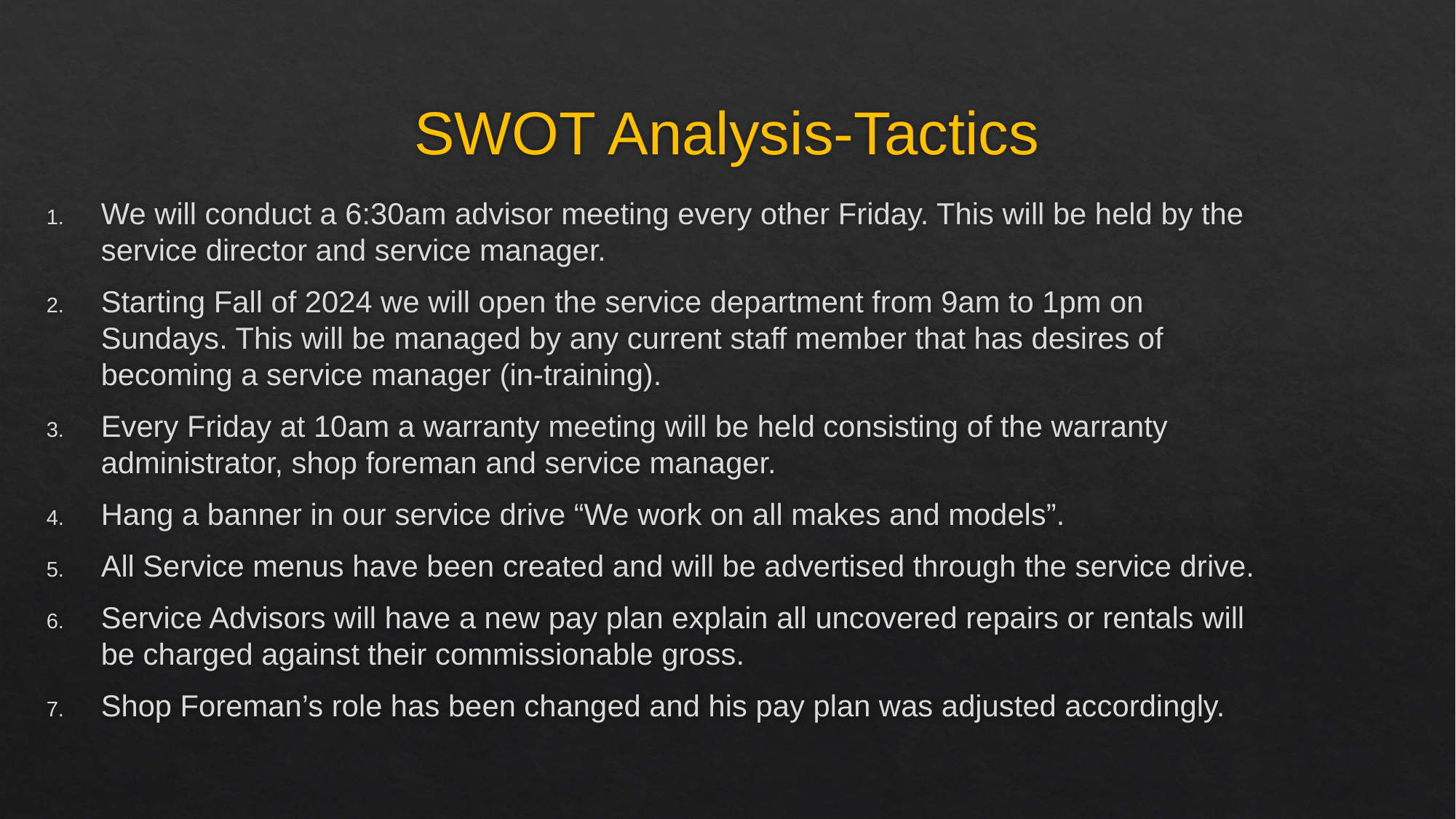

# SWOT Analysis-Tactics
We will conduct a 6:30am advisor meeting every other Friday. This will be held by the service director and service manager.
Starting Fall of 2024 we will open the service department from 9am to 1pm on Sundays. This will be managed by any current staff member that has desires of becoming a service manager (in-training).
Every Friday at 10am a warranty meeting will be held consisting of the warranty administrator, shop foreman and service manager.
Hang a banner in our service drive “We work on all makes and models”.
All Service menus have been created and will be advertised through the service drive.
Service Advisors will have a new pay plan explain all uncovered repairs or rentals will be charged against their commissionable gross.
Shop Foreman’s role has been changed and his pay plan was adjusted accordingly.